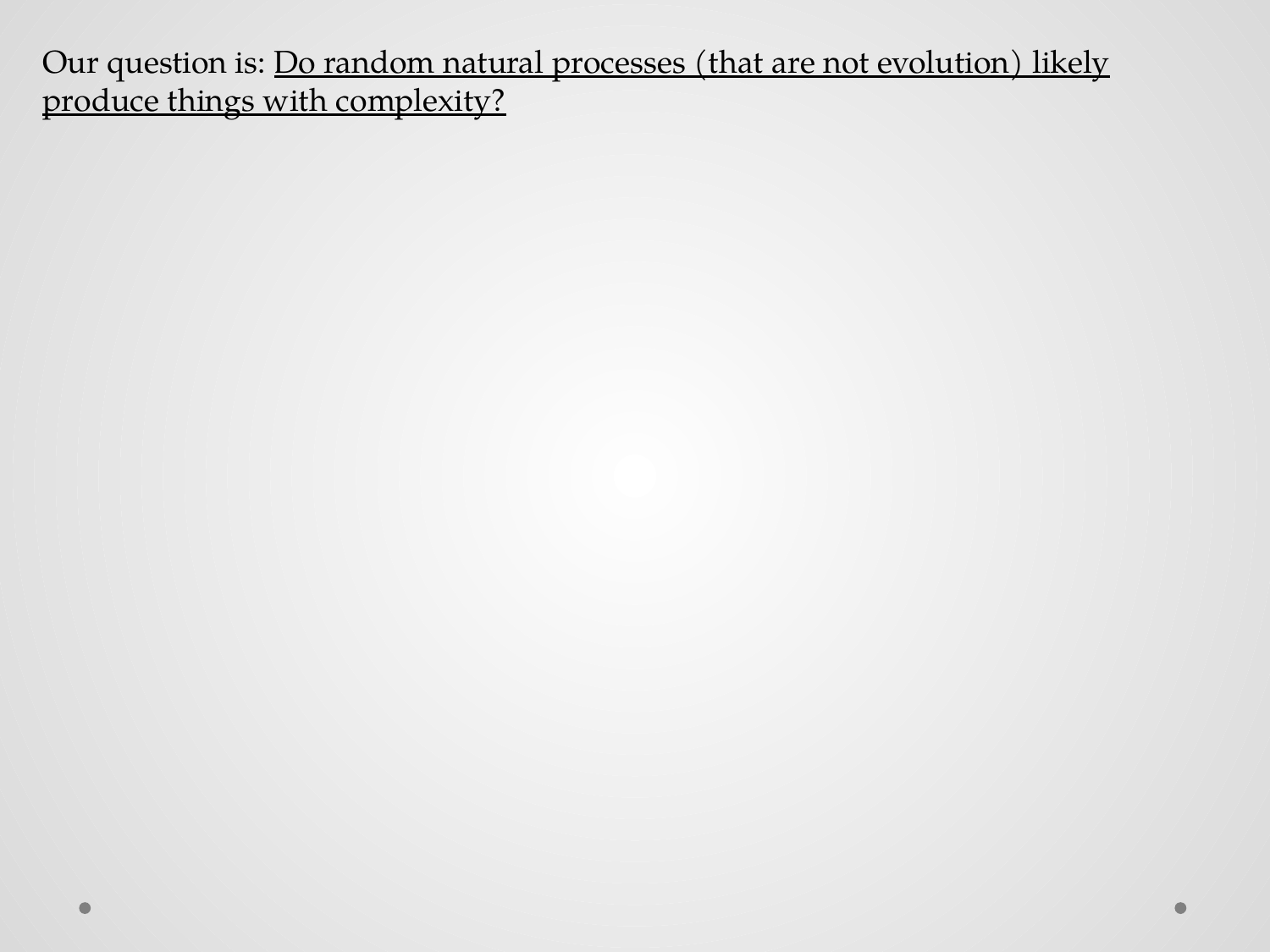

Our question is: Do random natural processes (that are not evolution) likely produce things with complexity?